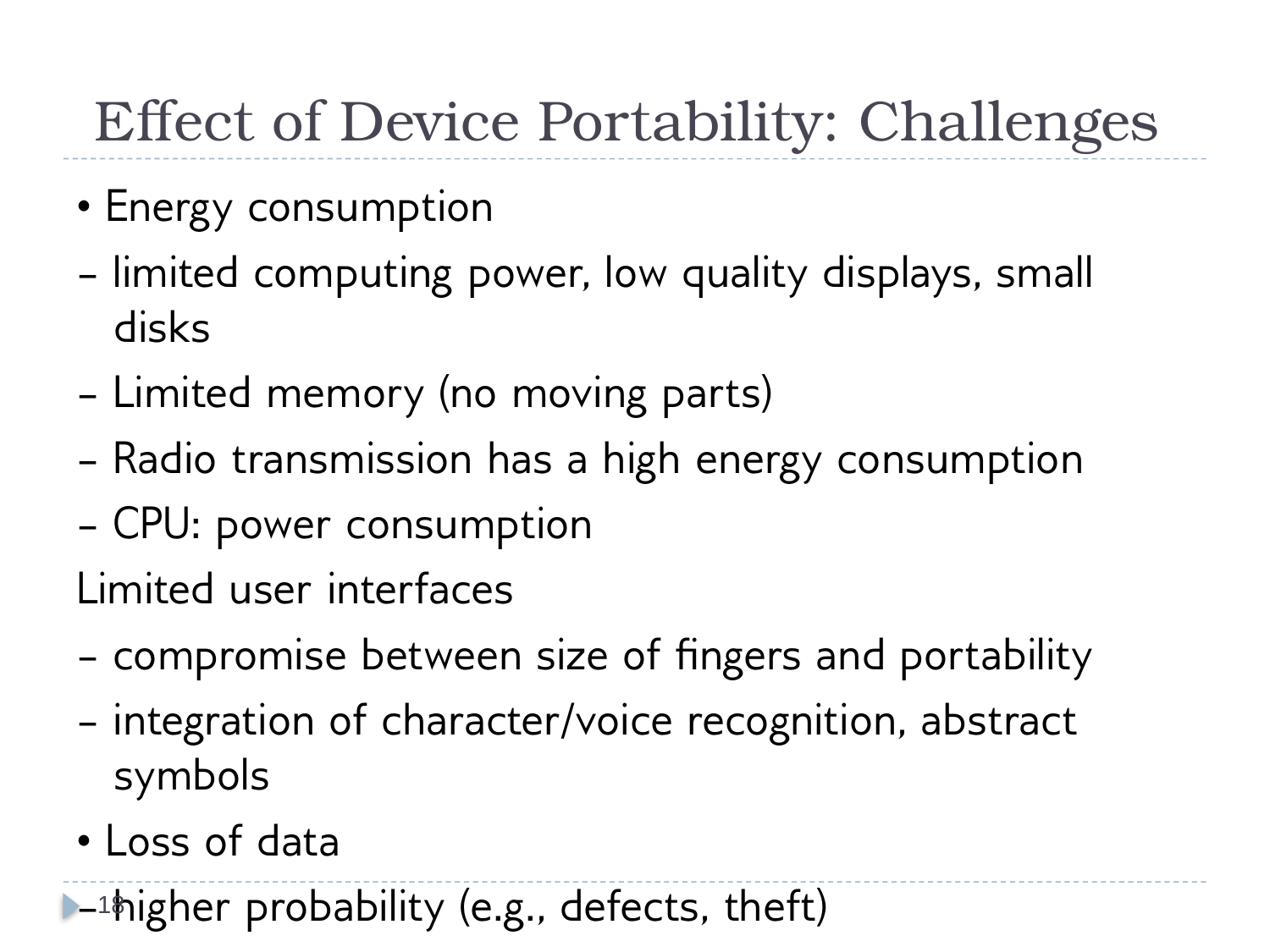

# Effect of Device Portability: Challenges
• Energy consumption
– limited computing power, low quality displays, small disks
– Limited memory (no moving parts)
– Radio transmission has a high energy consumption
– CPU: power consumption
Limited user interfaces
– compromise between size of fingers and portability
– integration of character/voice recognition, abstract symbols
• Loss of data
– higher probability (e.g., defects, theft)

18